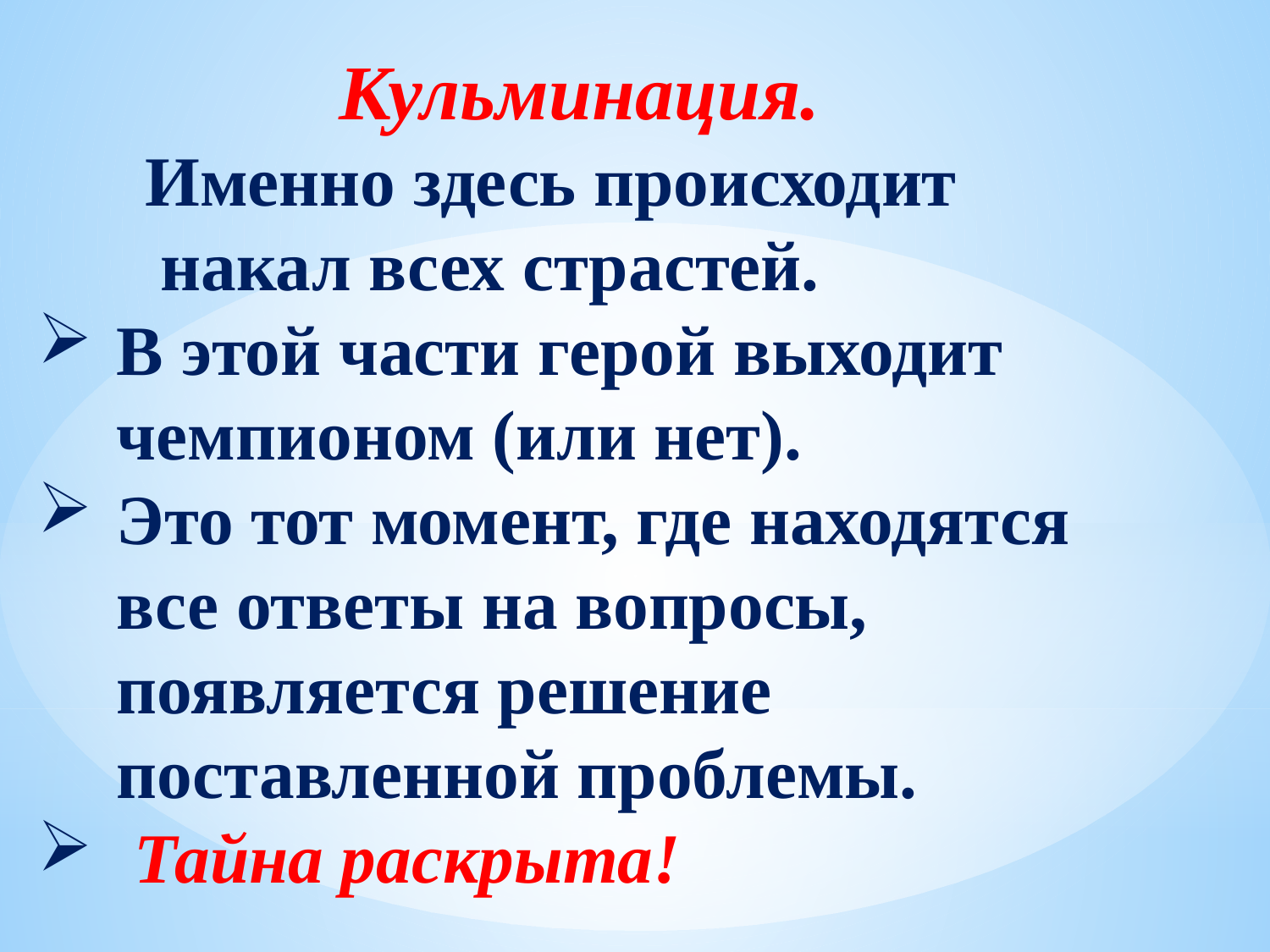

Кульминация.
       Именно здесь происходит
       накал всех страстей.
В этой части герой выходит чемпионом (или нет).
Это тот момент, где находятся все ответы на вопросы, появляется решение поставленной проблемы.
 Тайна раскрыта!